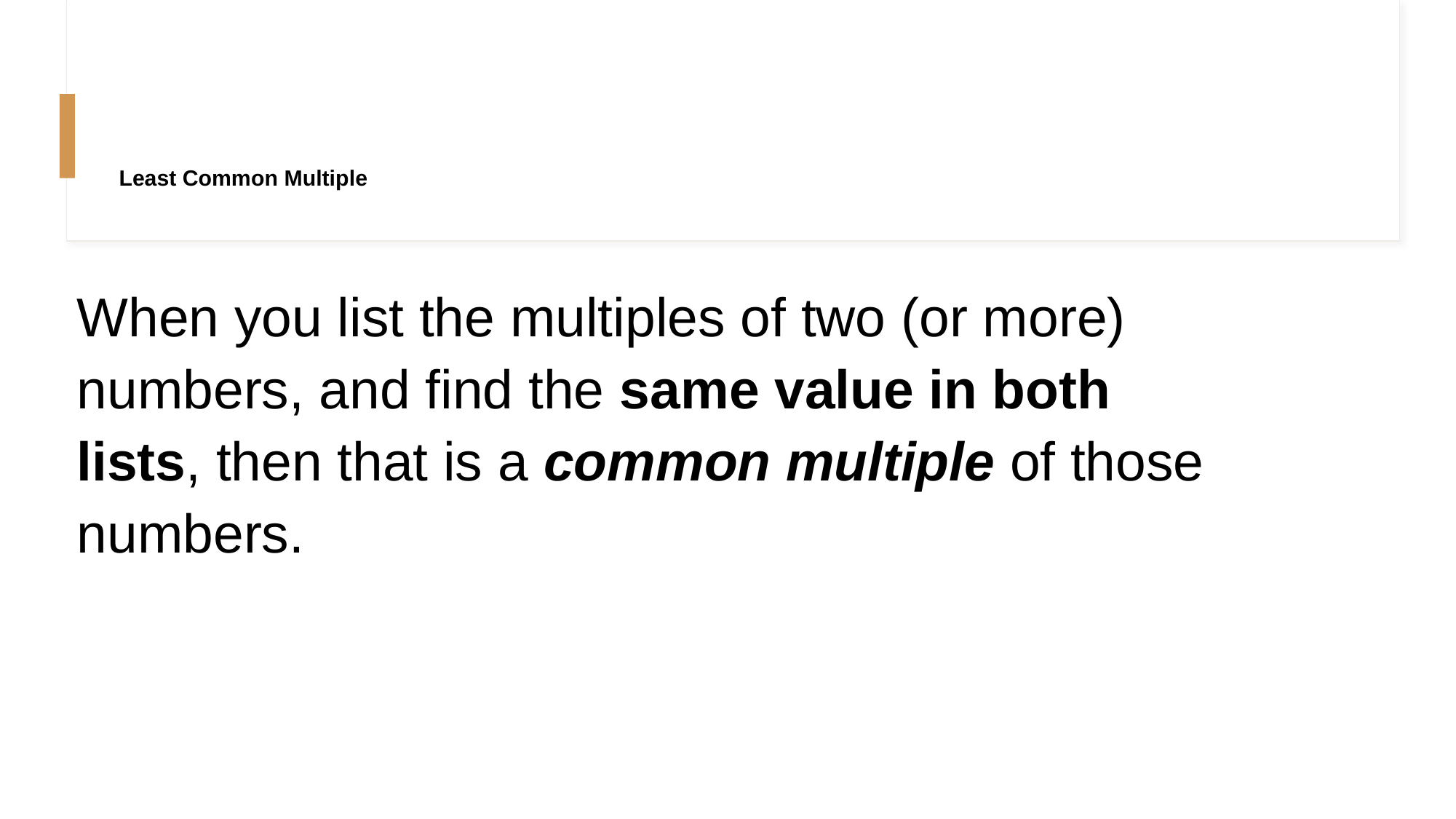

# Least Common Multiple

When you list the multiples of two (or more) numbers, and find the same value in both lists, then that is a common multiple of those numbers.